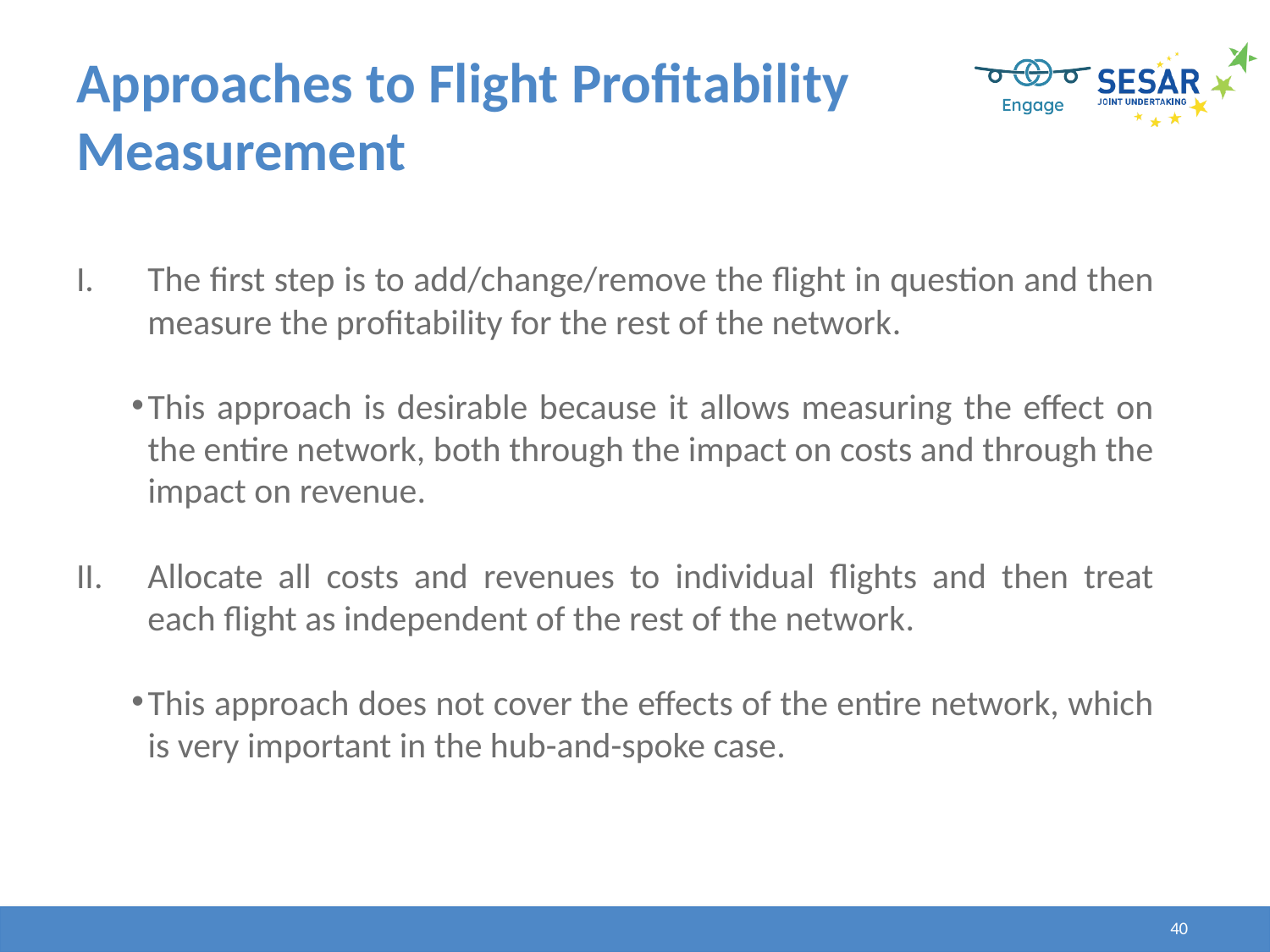

# Approaches to Flight Profitability Measurement
The first step is to add/change/remove the flight in question and then measure the profitability for the rest of the network.
This approach is desirable because it allows measuring the effect on the entire network, both through the impact on costs and through the impact on revenue.
Allocate all costs and revenues to individual flights and then treat each flight as independent of the rest of the network.
This approach does not cover the effects of the entire network, which is very important in the hub-and-spoke case.

40